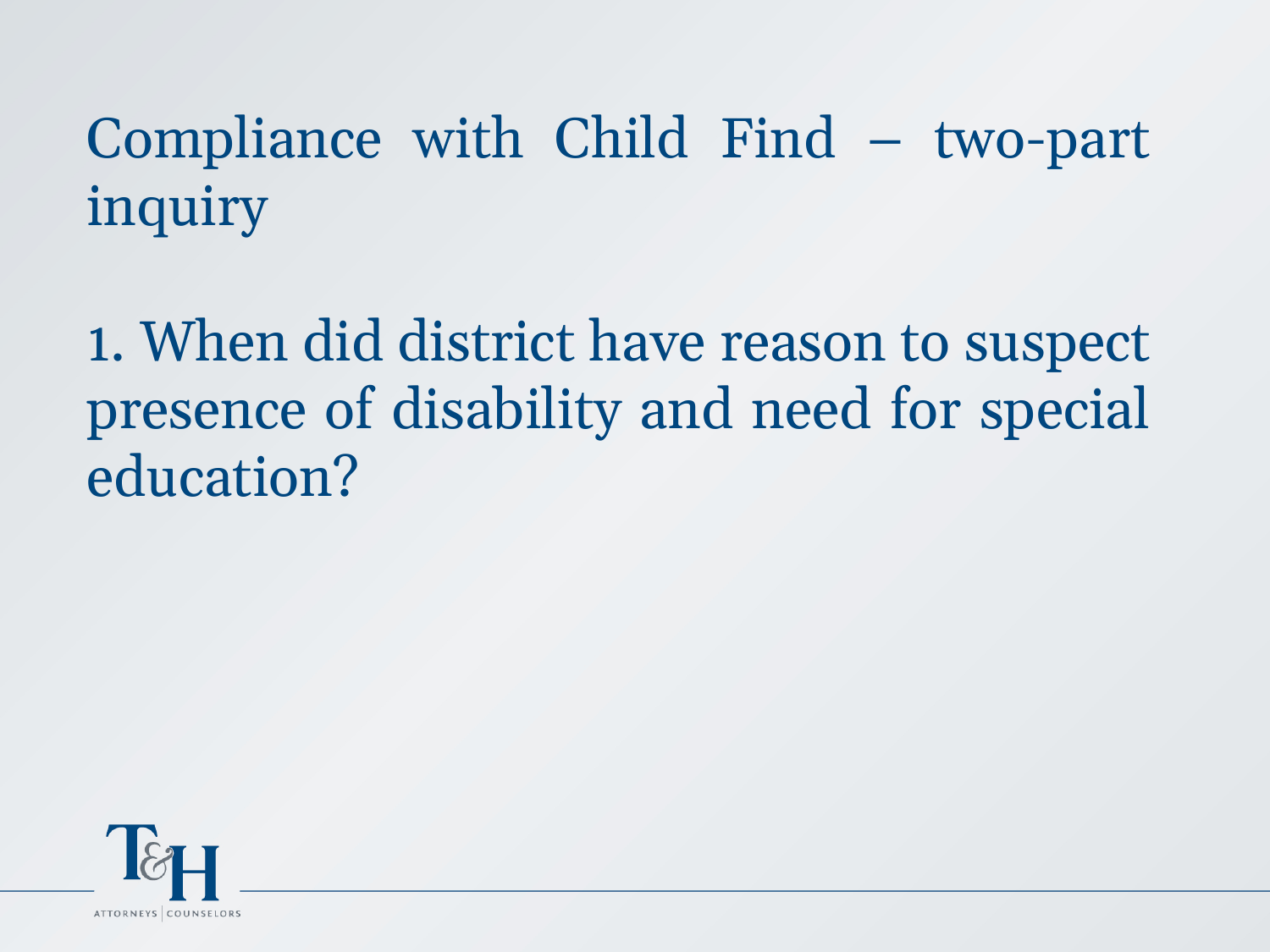

Compliance with Child Find – two-part inquiry

1. When did district have reason to suspect presence of disability and need for special education?